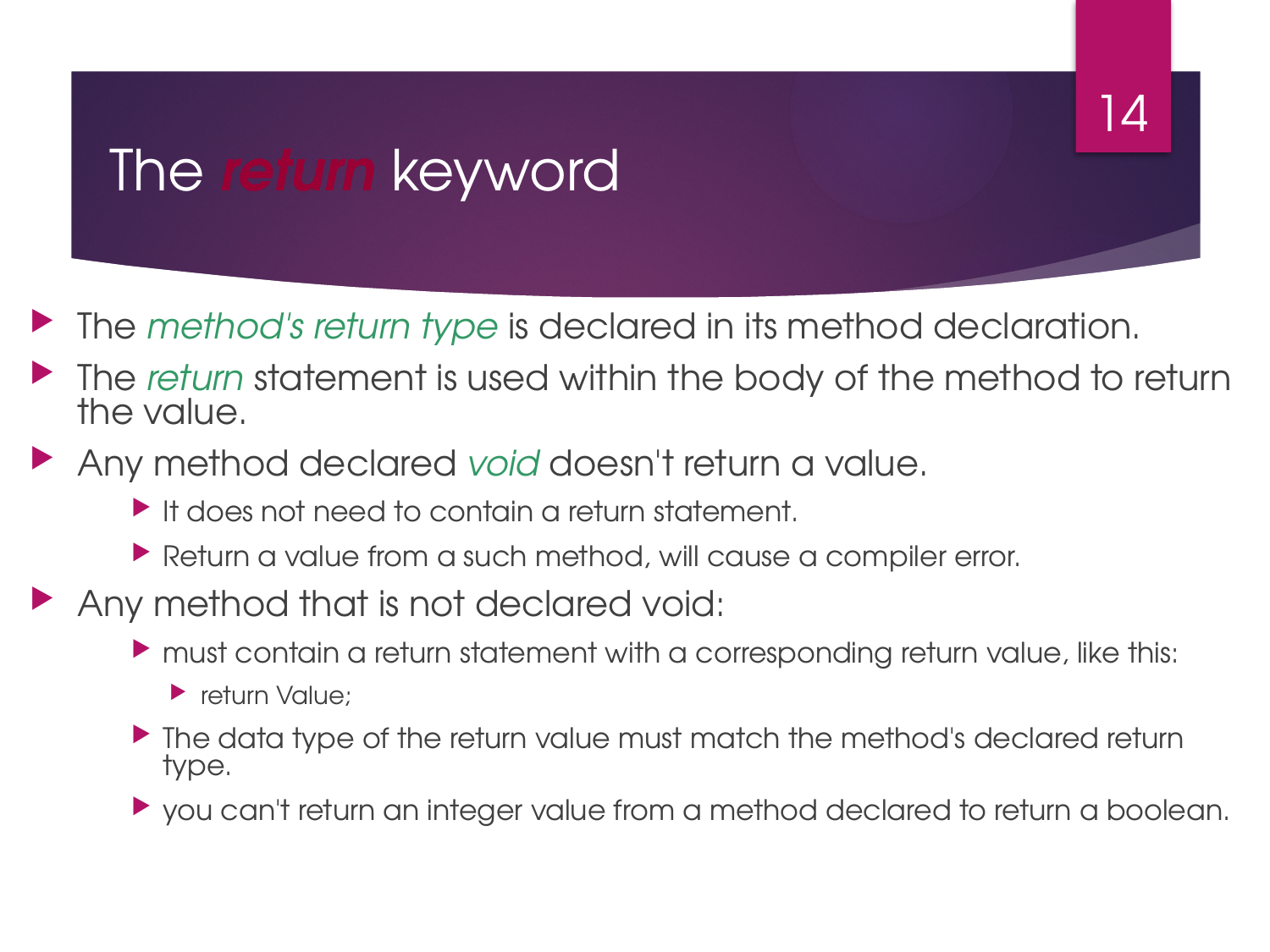

14
# The return keyword
The method's return type is declared in its method declaration.
The return statement is used within the body of the method to return the value.
Any method declared void doesn't return a value.
It does not need to contain a return statement.
Return a value from a such method, will cause a compiler error.
Any method that is not declared void:
must contain a return statement with a corresponding return value, like this:
return Value;
The data type of the return value must match the method's declared return type.
you can't return an integer value from a method declared to return a boolean.